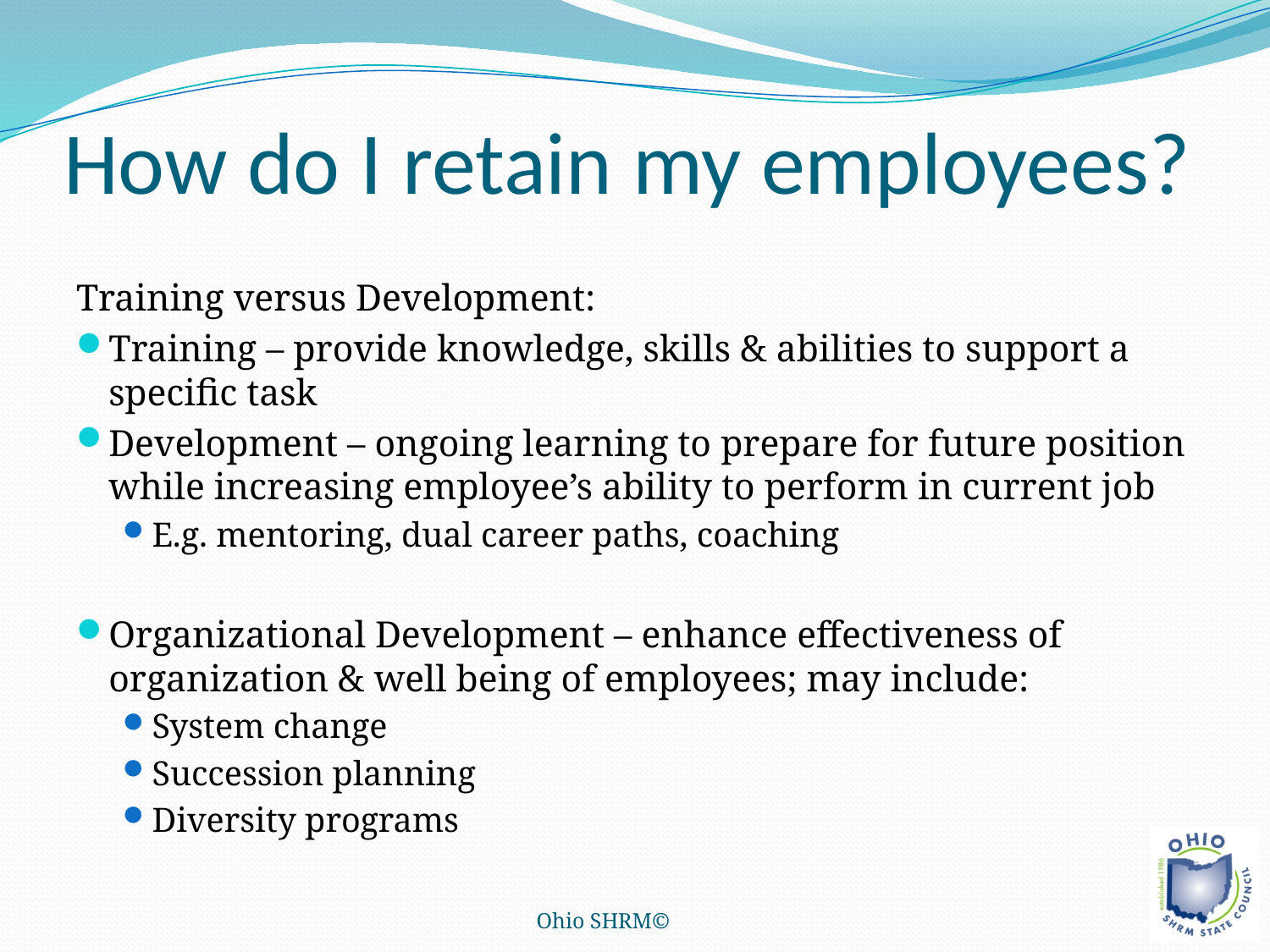

# How do I retain my employees?
Training versus Development:
Training – provide knowledge, skills & abilities to support a specific task
Development – ongoing learning to prepare for future position while increasing employee’s ability to perform in current job
E.g. mentoring, dual career paths, coaching

Organizational Development – enhance effectiveness of organization & well being of employees; may include:
System change
Succession planning
Diversity programs
Ohio SHRM©